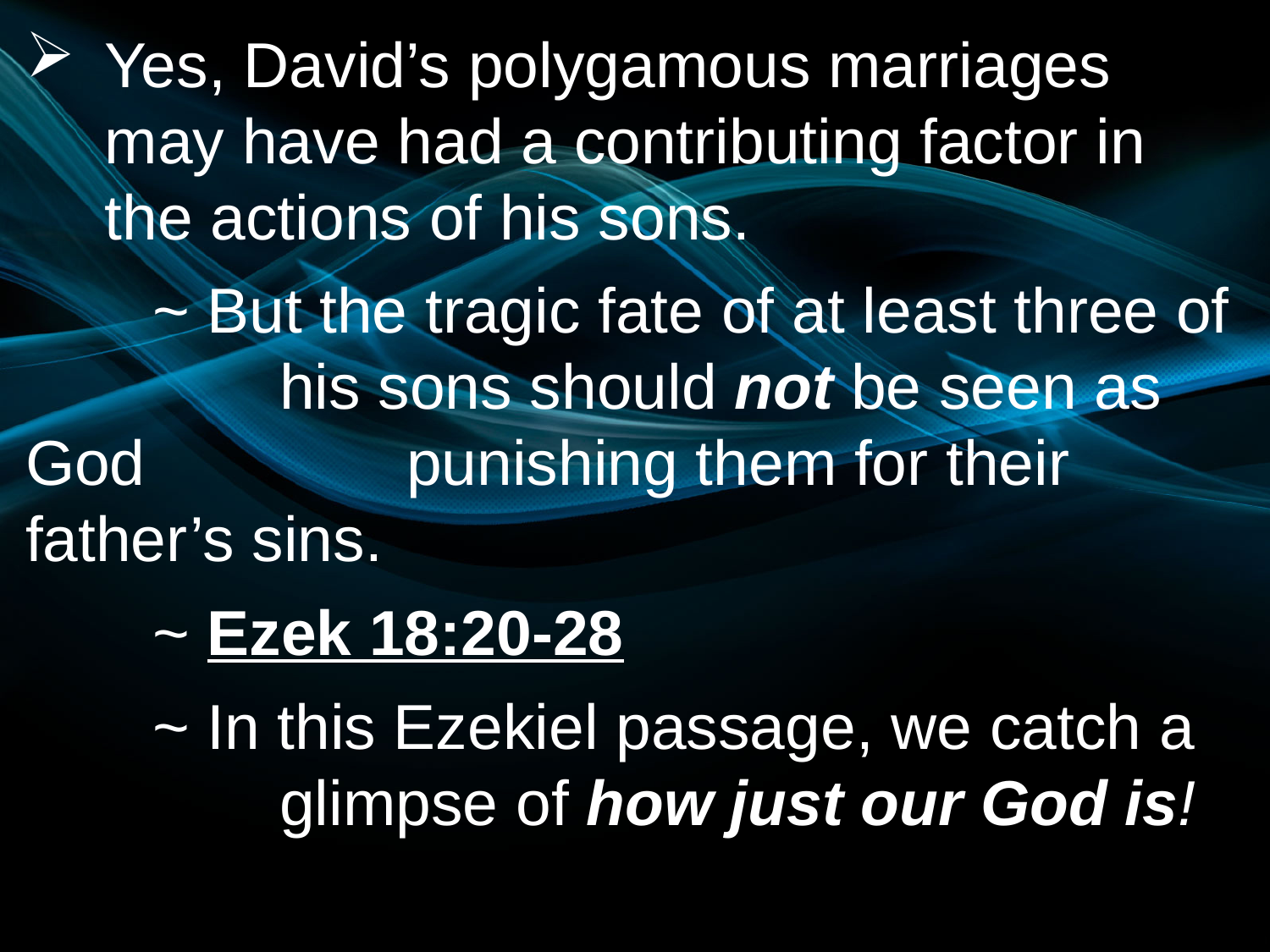

Yes, David’s polygamous marriages may have had a contributing factor in the actions of his sons.
	~ But the tragic fate of at least three of 		his sons should not be seen as God 		punishing them for their father’s sins.
	~ Ezek 18:20-28
	~ In this Ezekiel passage, we catch a 		glimpse of how just our God is!